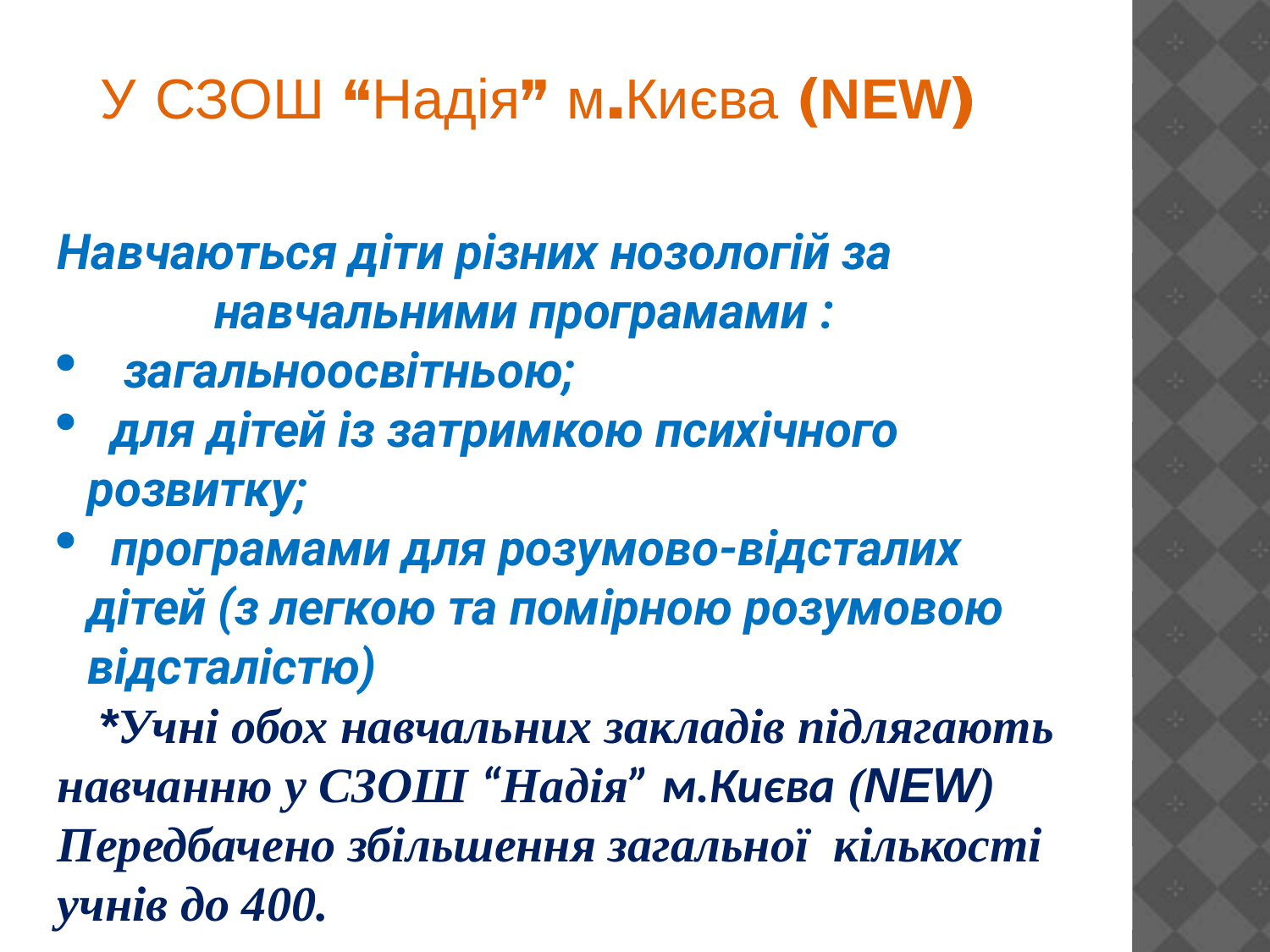

У СЗОШ “Надія” м.Києва (NEW)

Навчаються діти різних нозологій за
             навчальними програмами :
   загальноосвітньою;
  для дітей із затримкою психічного розвитку;
  програмами для розумово-відсталих дітей (з легкою та помірною розумовою відсталістю)
   *Учні обох навчальних закладів підлягають
навчанню у СЗОШ “Надія” м.Києва (NEW)
Передбачено збільшення загальної  кількості учнів до 400.